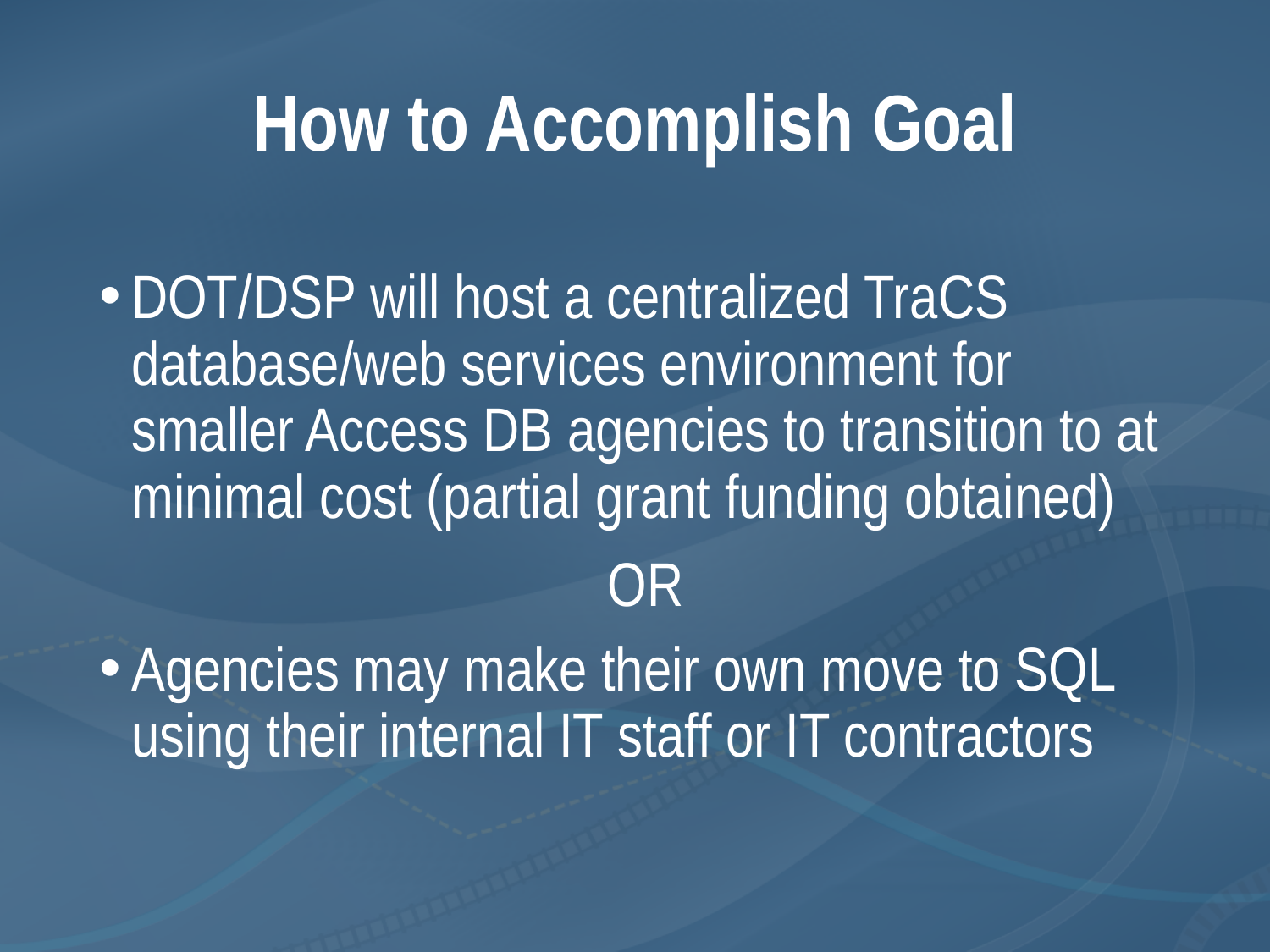

# How to Accomplish Goal
DOT/DSP will host a centralized TraCS database/web services environment for smaller Access DB agencies to transition to at minimal cost (partial grant funding obtained)

				OR
Agencies may make their own move to SQL using their internal IT staff or IT contractors